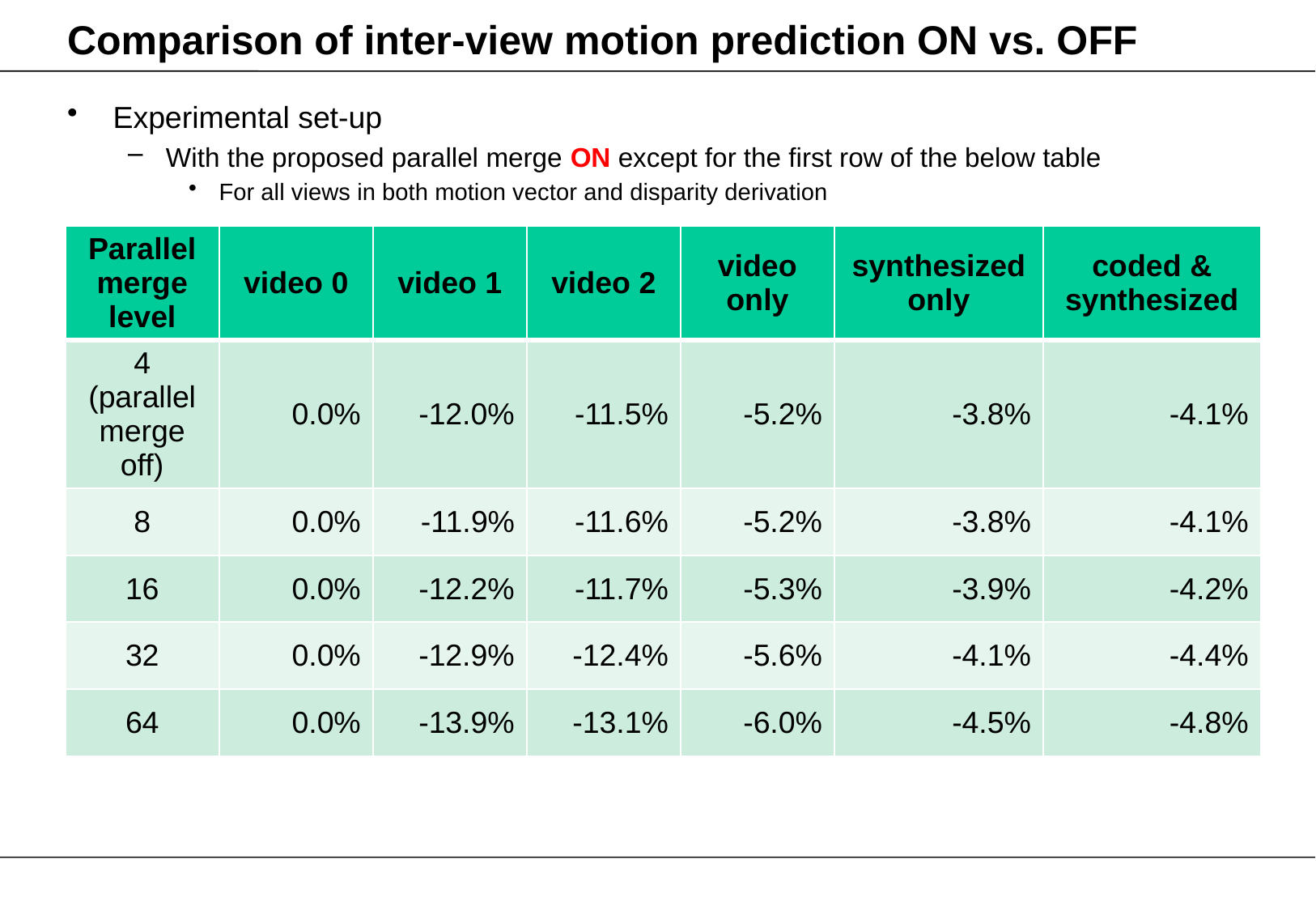

# Comparison of inter-view motion prediction ON vs. OFF
Experimental set-up
With the proposed parallel merge ON except for the first row of the below table
For all views in both motion vector and disparity derivation

Even with parallel merge during disparity derivation, we could still observe the benefits of inter-view motion prediction as the above.
| Parallel merge level | video 0 | video 1 | video 2 | video only | synthesized only | coded & synthesized |
| --- | --- | --- | --- | --- | --- | --- |
| 4 (parallel merge off) | 0.0% | -12.0% | -11.5% | -5.2% | -3.8% | -4.1% |
| 8 | 0.0% | -11.9% | -11.6% | -5.2% | -3.8% | -4.1% |
| 16 | 0.0% | -12.2% | -11.7% | -5.3% | -3.9% | -4.2% |
| 32 | 0.0% | -12.9% | -12.4% | -5.6% | -4.1% | -4.4% |
| 64 | 0.0% | -13.9% | -13.1% | -6.0% | -4.5% | -4.8% |